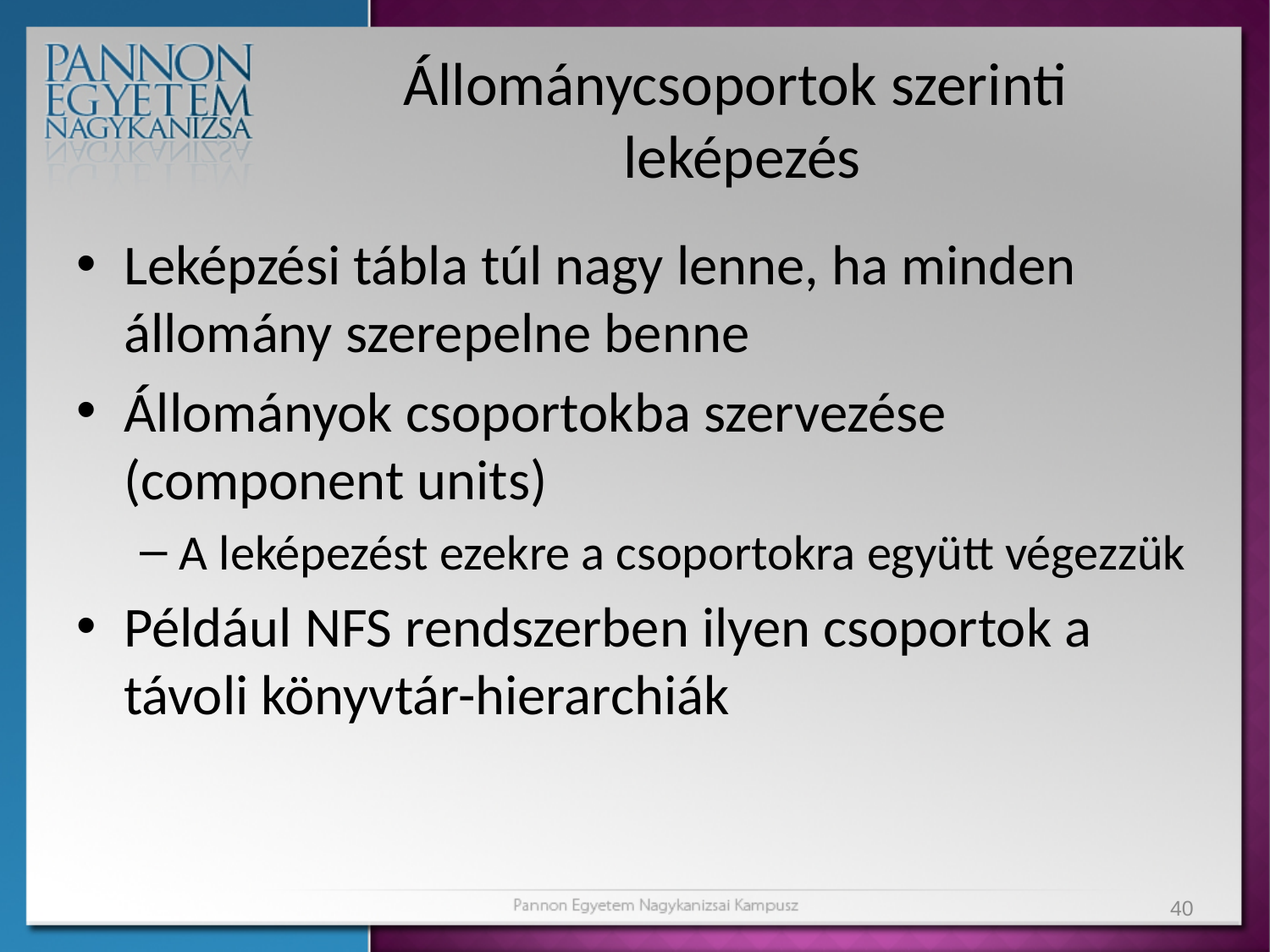

# Állománycsoportok szerinti leképezés
Leképzési tábla túl nagy lenne, ha minden állomány szerepelne benne
Állományok csoportokba szervezése (component units)
A leképezést ezekre a csoportokra együtt végezzük
Például NFS rendszerben ilyen csoportok a távoli könyvtár-hierarchiák
40